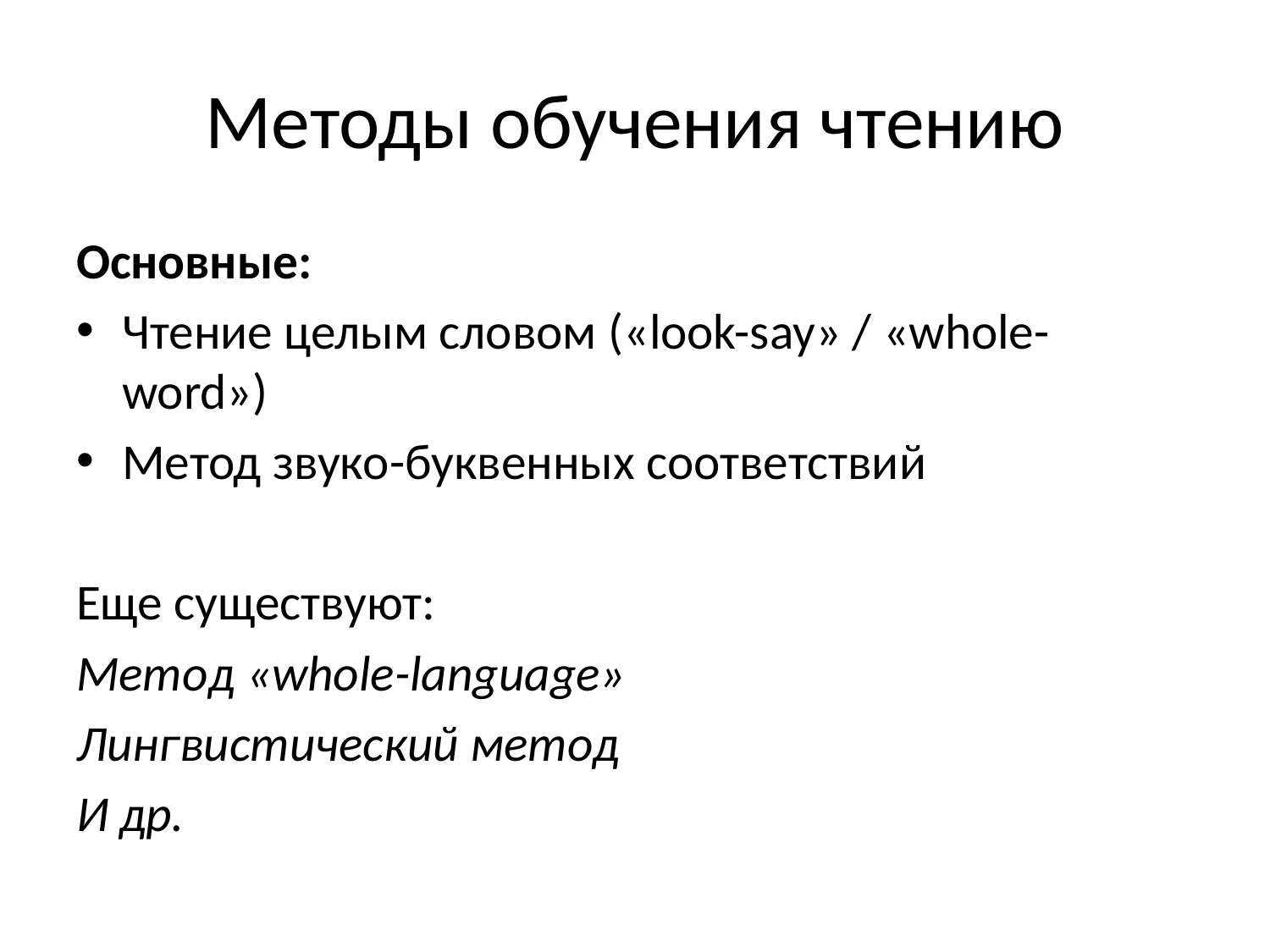

# Методы обучения чтению
Основные:
Чтение целым словом («look-say» / «whole-word»)
Метод звуко-буквенных соответствий

Еще существуют:
Метод «whole-language»
Лингвистический метод
И др.